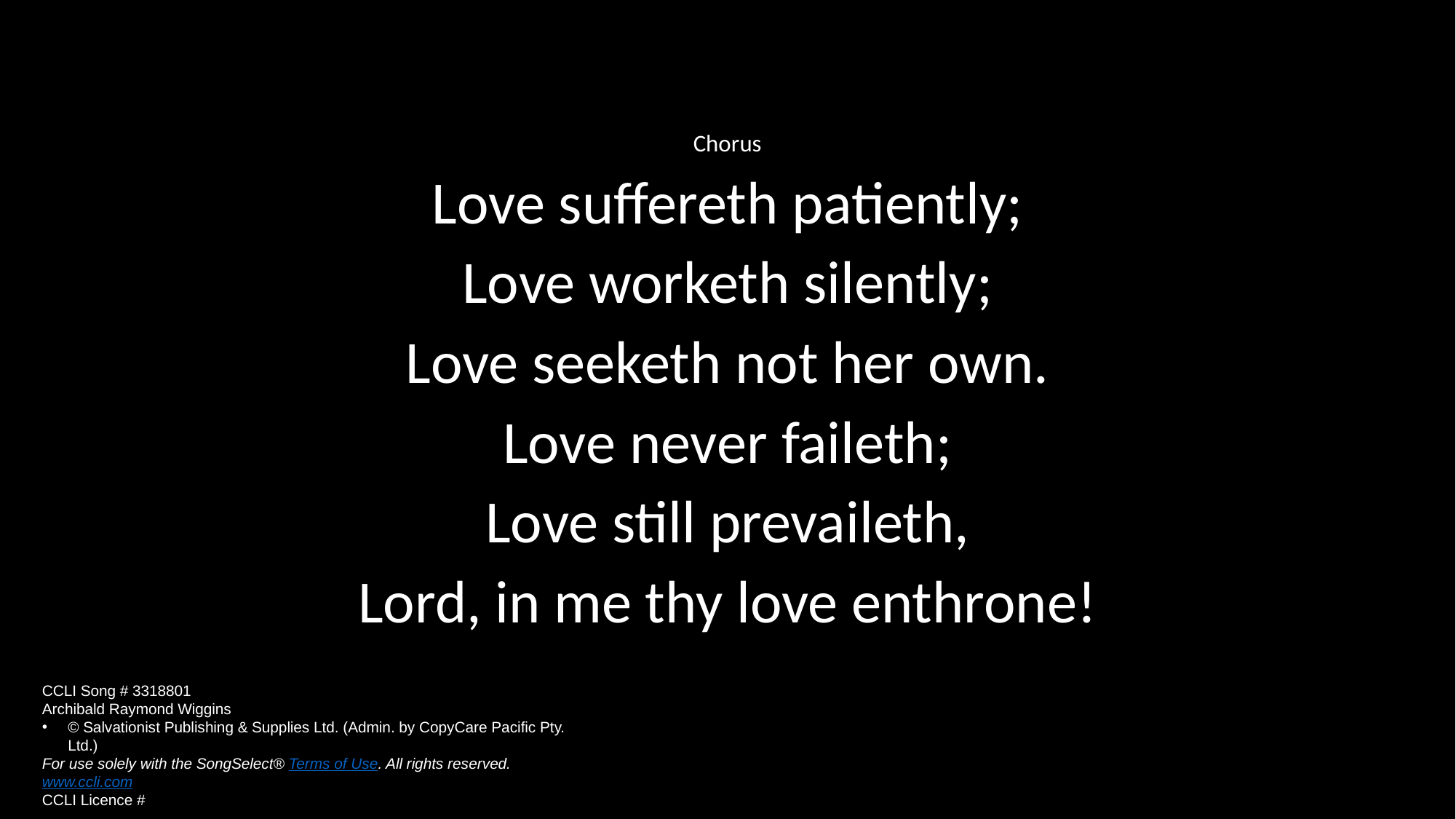

Chorus
Love suffereth patiently;
Love worketh silently;
Love seeketh not her own.
Love never faileth;
Love still prevaileth,
Lord, in me thy love enthrone!
CCLI Song # 3318801
Archibald Raymond Wiggins
© Salvationist Publishing & Supplies Ltd. (Admin. by CopyCare Pacific Pty. Ltd.)
For use solely with the SongSelect® Terms of Use. All rights reserved. www.ccli.com
CCLI Licence #